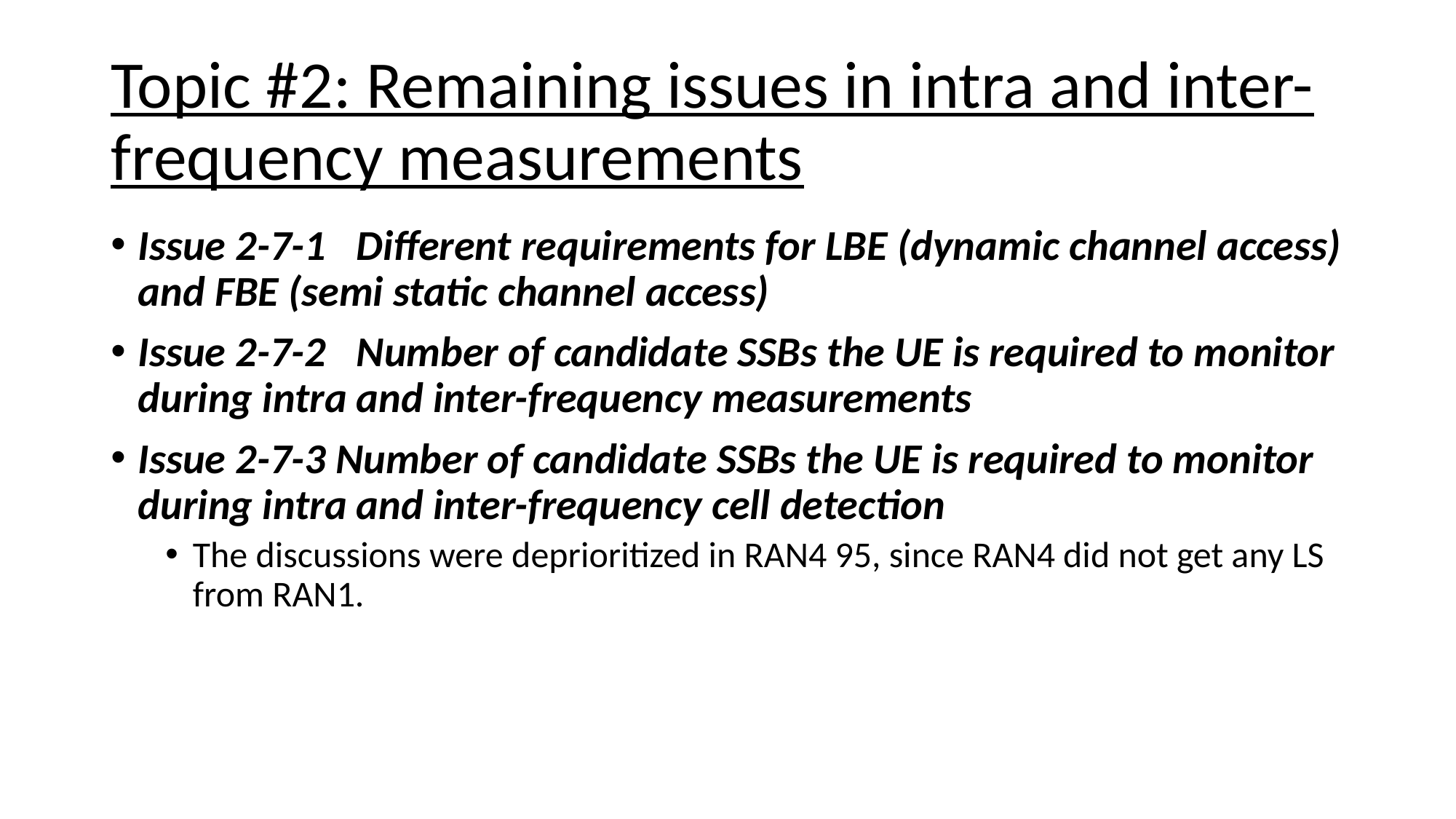

# Topic #2: Remaining issues in intra and inter-frequency measurements
Issue 2-7-1	Different requirements for LBE (dynamic channel access) and FBE (semi static channel access)
Issue 2-7-2	Number of candidate SSBs the UE is required to monitor during intra and inter-frequency measurements
Issue 2-7-3 Number of candidate SSBs the UE is required to monitor during intra and inter-frequency cell detection
The discussions were deprioritized in RAN4 95, since RAN4 did not get any LS from RAN1.